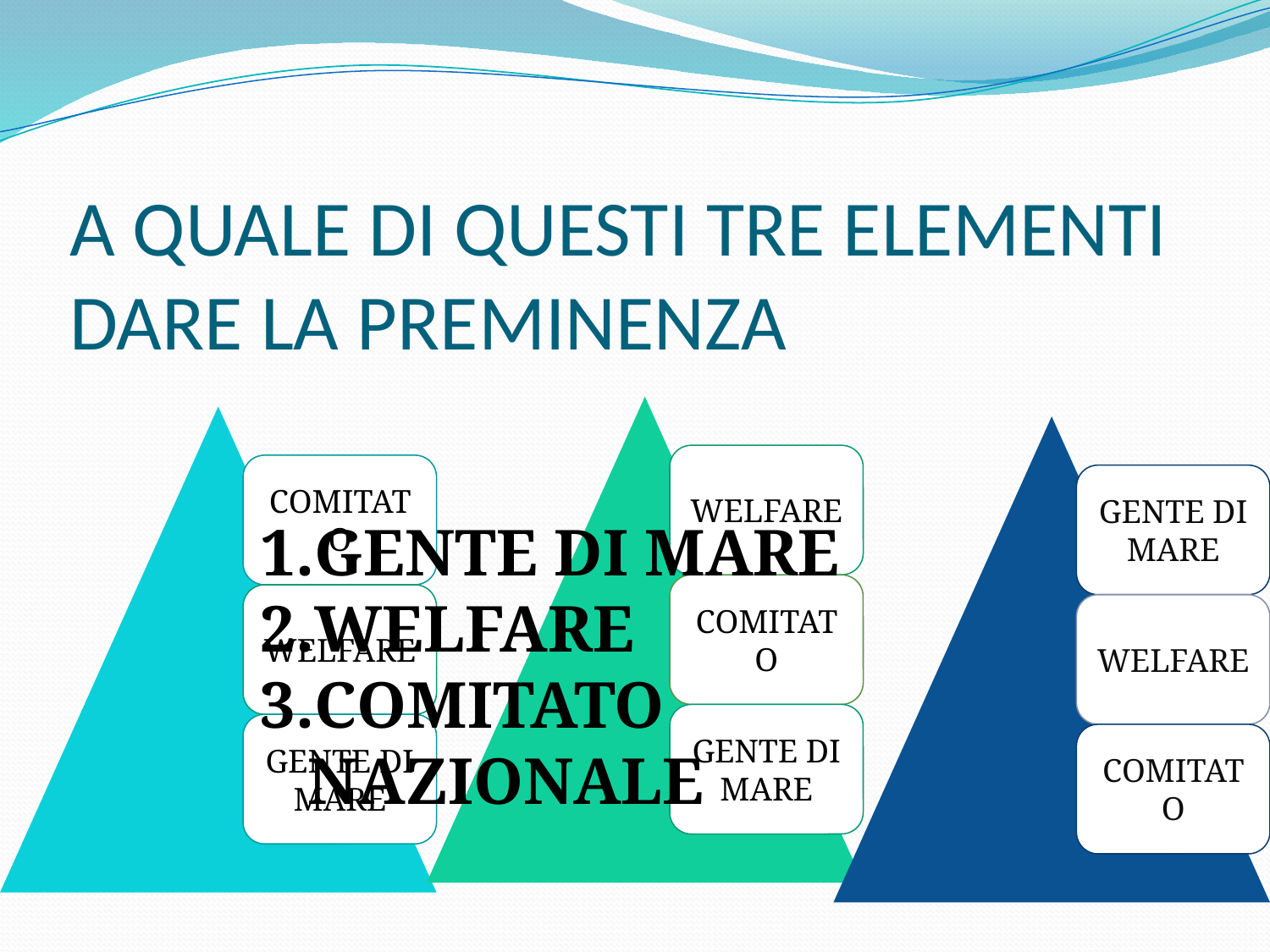

# A QUALE DI QUESTI TRE ELEMENTI DARE LA PREMINENZA
WELFARE
COMITATO
GENTE DI MARE
COMITATO
WELFARE
GENTE DI MARE
GENTE DI MARE
WELFARE
COMITATO
GENTE DI MARE
WELFARE
COMITATO NAZIONALE